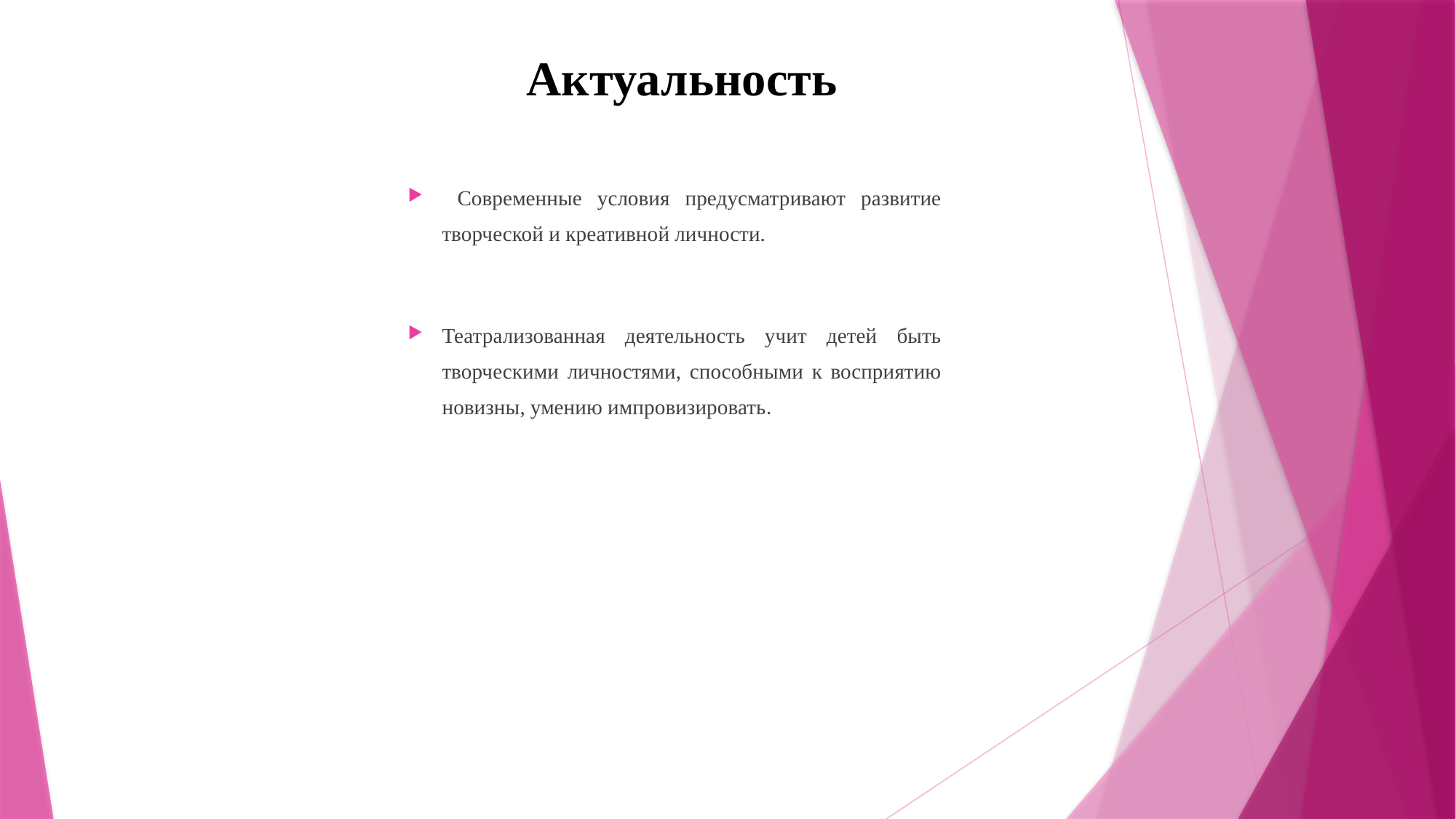

# Актуальность
 Современные условия предусматривают развитие творческой и креативной личности.

Театрализованная деятельность учит детей быть творческими личностями, способными к восприятию новизны, умению импровизировать.